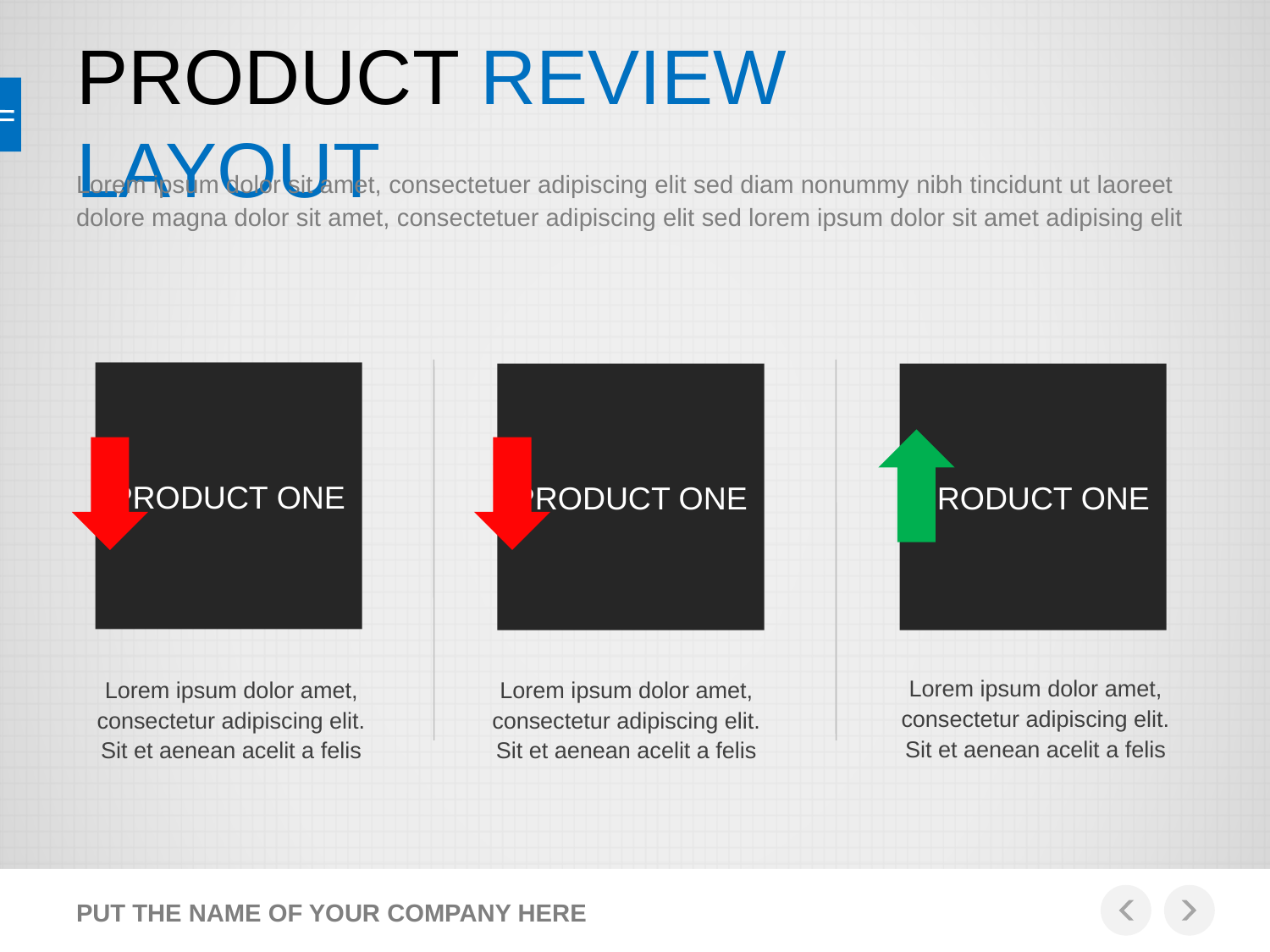

PRODUCT REVIEW LAYOUT
Lorem ipsum dolor sit amet, consectetuer adipiscing elit sed diam nonummy nibh tincidunt ut laoreet
dolore magna dolor sit amet, consectetuer adipiscing elit sed lorem ipsum dolor sit amet adipising elit

PRODUCT ONE
PRODUCT ONE
PRODUCT ONE

Lorem ipsum dolor amet, consectetur adipiscing elit. Sit et aenean acelit a felis

Lorem ipsum dolor amet, consectetur adipiscing elit. Sit et aenean acelit a felis

Lorem ipsum dolor amet, consectetur adipiscing elit. Sit et aenean acelit a felis

PUT THE NAME OF YOUR COMPANY HERE